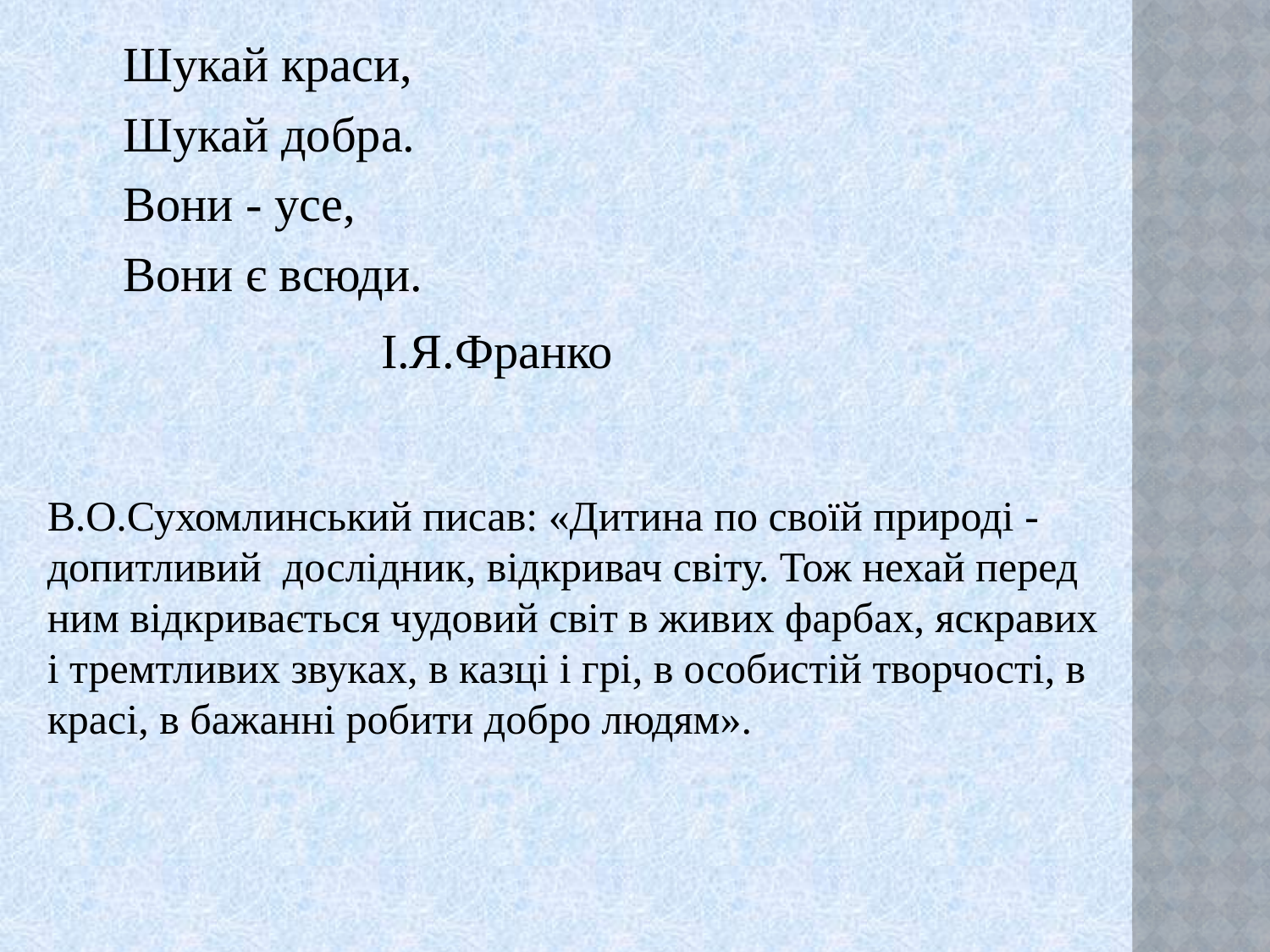

Шукай краси,
         Шукай добра.
         Вони - усе,
         Вони є всюди.
                              І.Я.Франко

#
В.О.Сухомлинський писав: «Дитина по своїй природі - допитливий  дослідник, відкривач світу. Тож нехай перед ним відкривається чудовий світ в живих фарбах, яскравих і тремтливих звуках, в казці і грі, в особистій творчості, в красі, в бажанні робити добро людям».